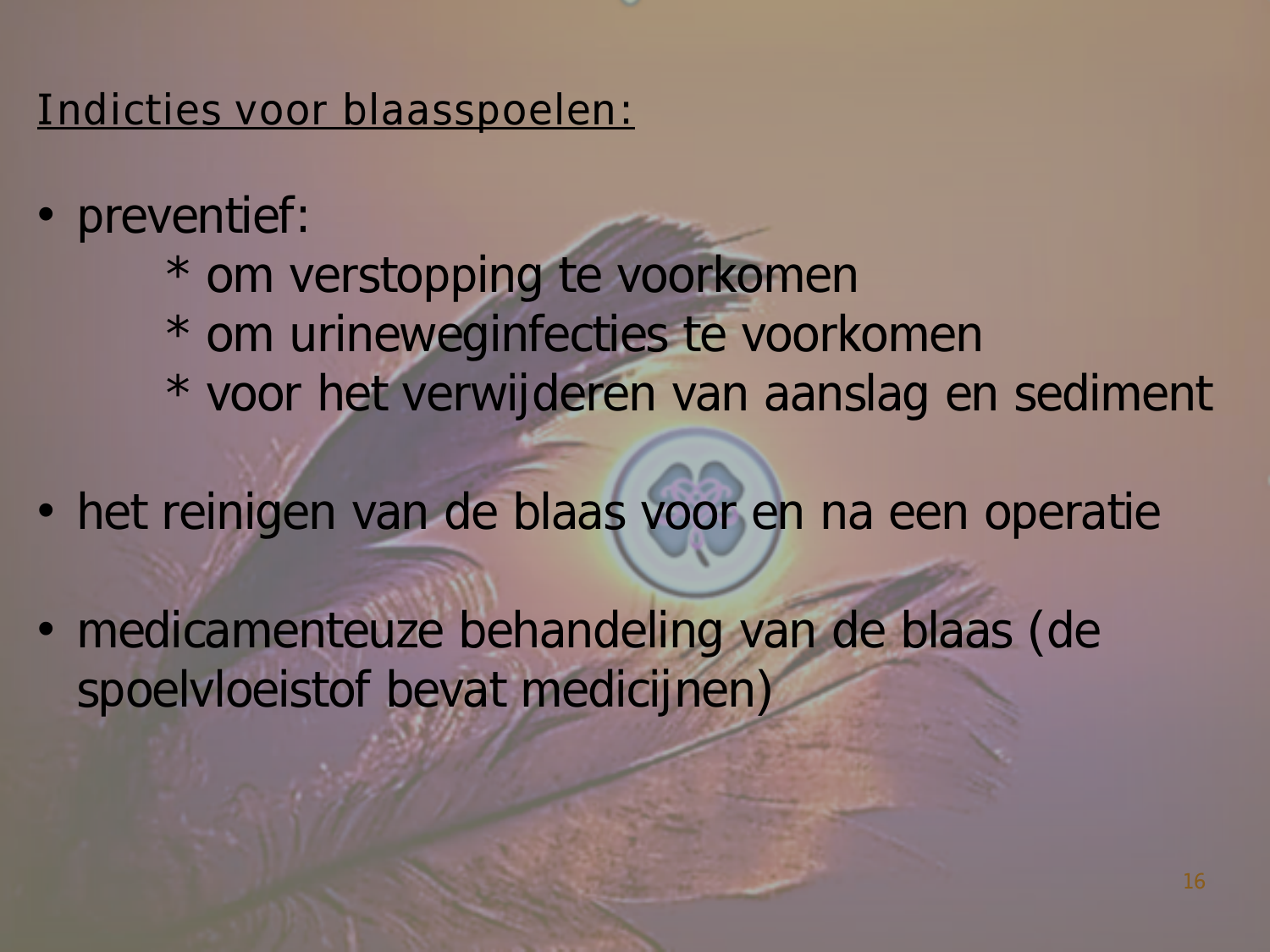

Indicties voor blaasspoelen:

preventief:
	* om verstopping te voorkomen
	* om urineweginfecties te voorkomen
	* voor het verwijderen van aanslag en sediment

het reinigen van de blaas voor en na een operatie

medicamenteuze behandeling van de blaas (de spoelvloeistof bevat medicijnen)

16